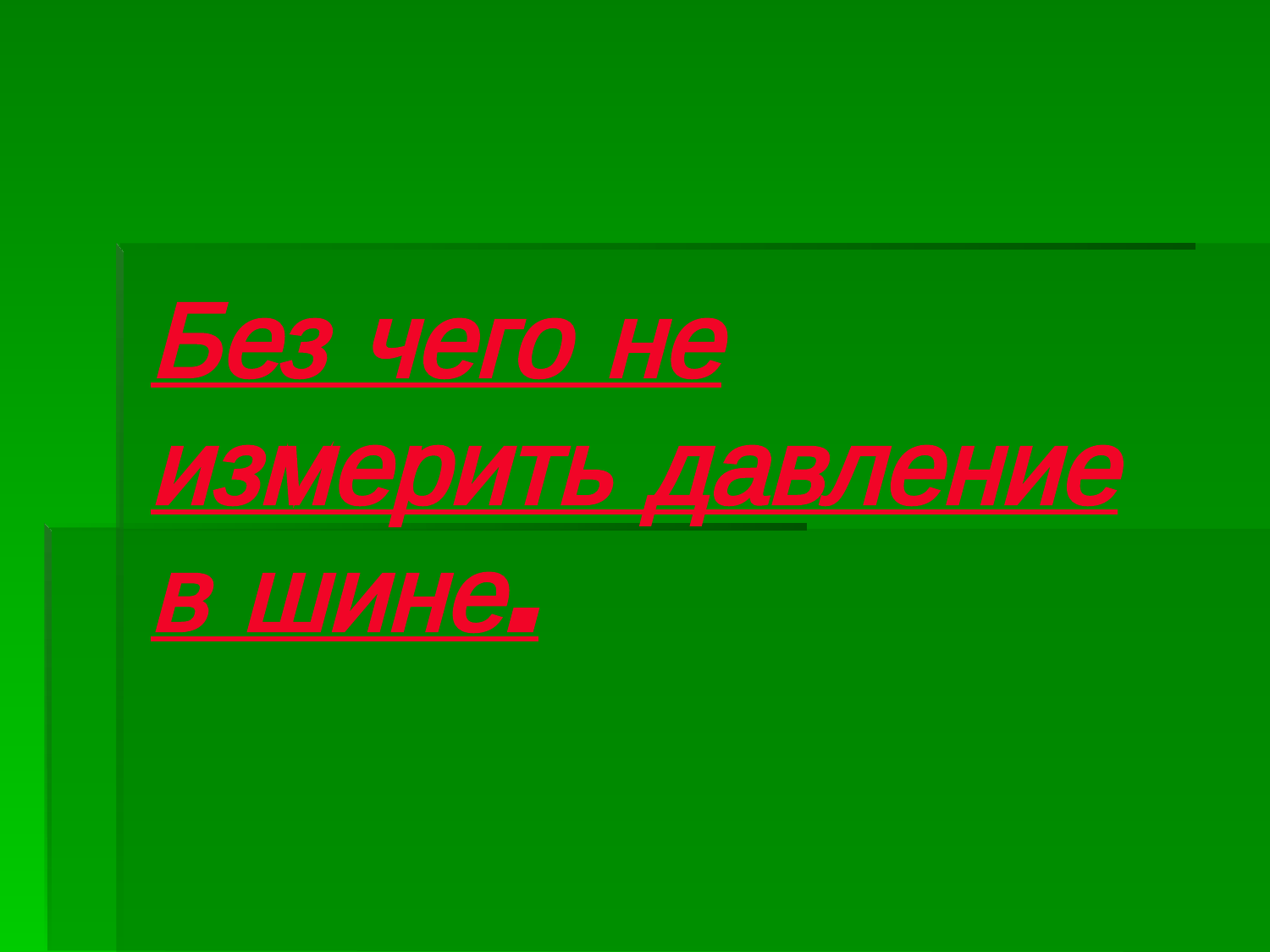

# Без чего не измерить давление в шине.